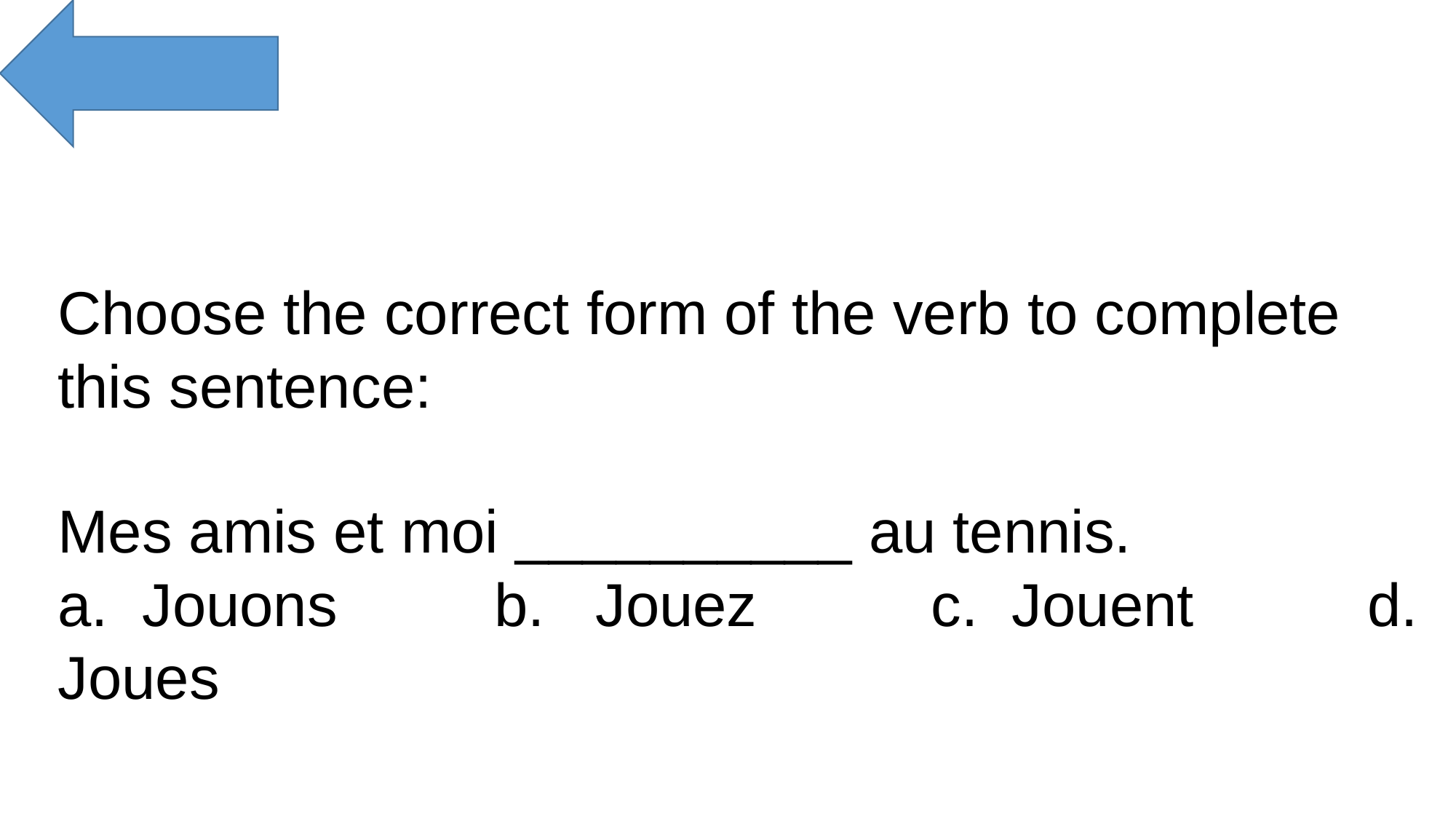

Choose the correct form of the verb to complete this sentence:

Mes amis et moi __________ au tennis.
a.  Jouons   	b.   Jouez		c.  Jouent		d.  Joues